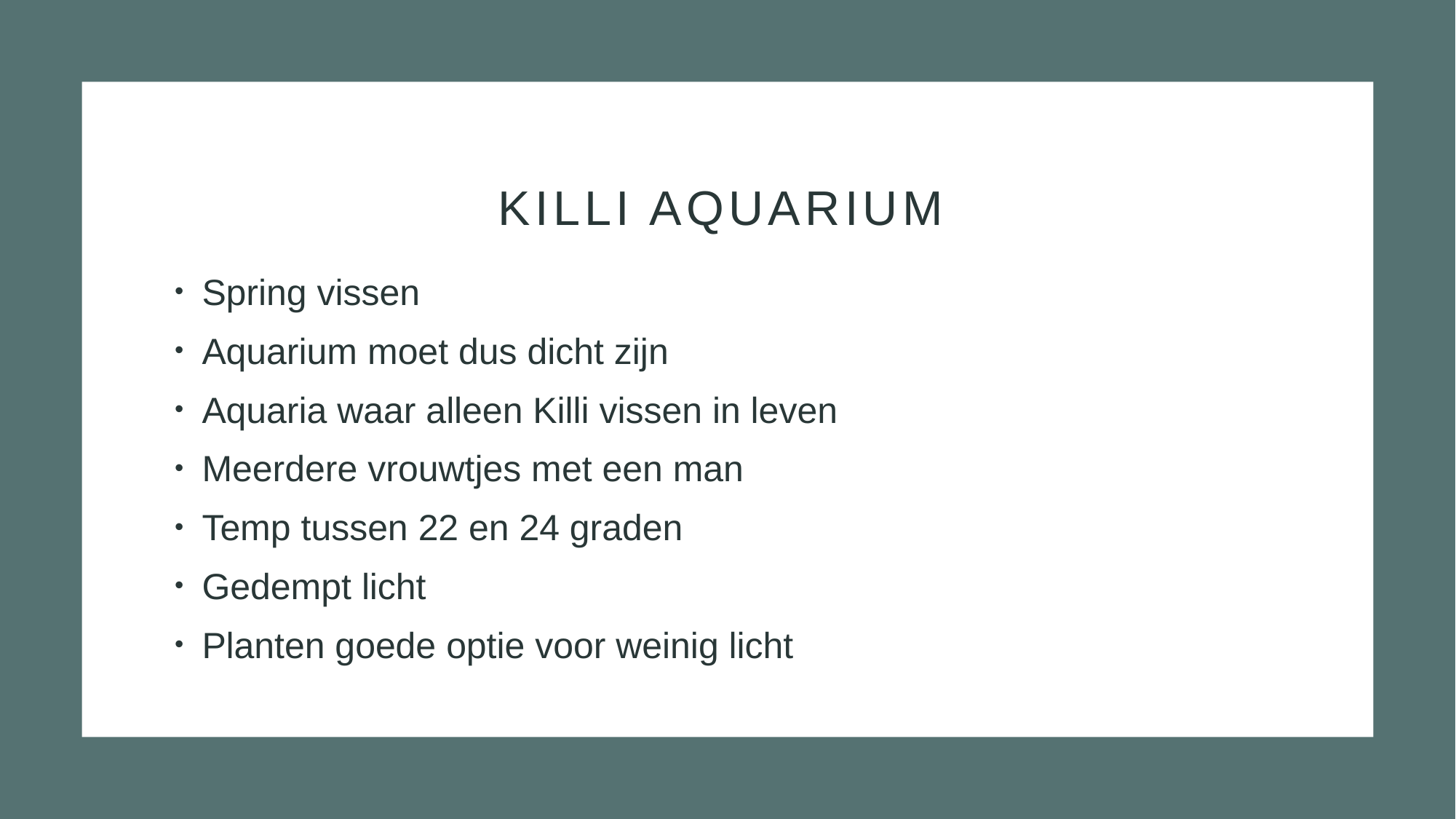

# Killi aquarium
Spring vissen
Aquarium moet dus dicht zijn
Aquaria waar alleen Killi vissen in leven
Meerdere vrouwtjes met een man
Temp tussen 22 en 24 graden
Gedempt licht
Planten goede optie voor weinig licht